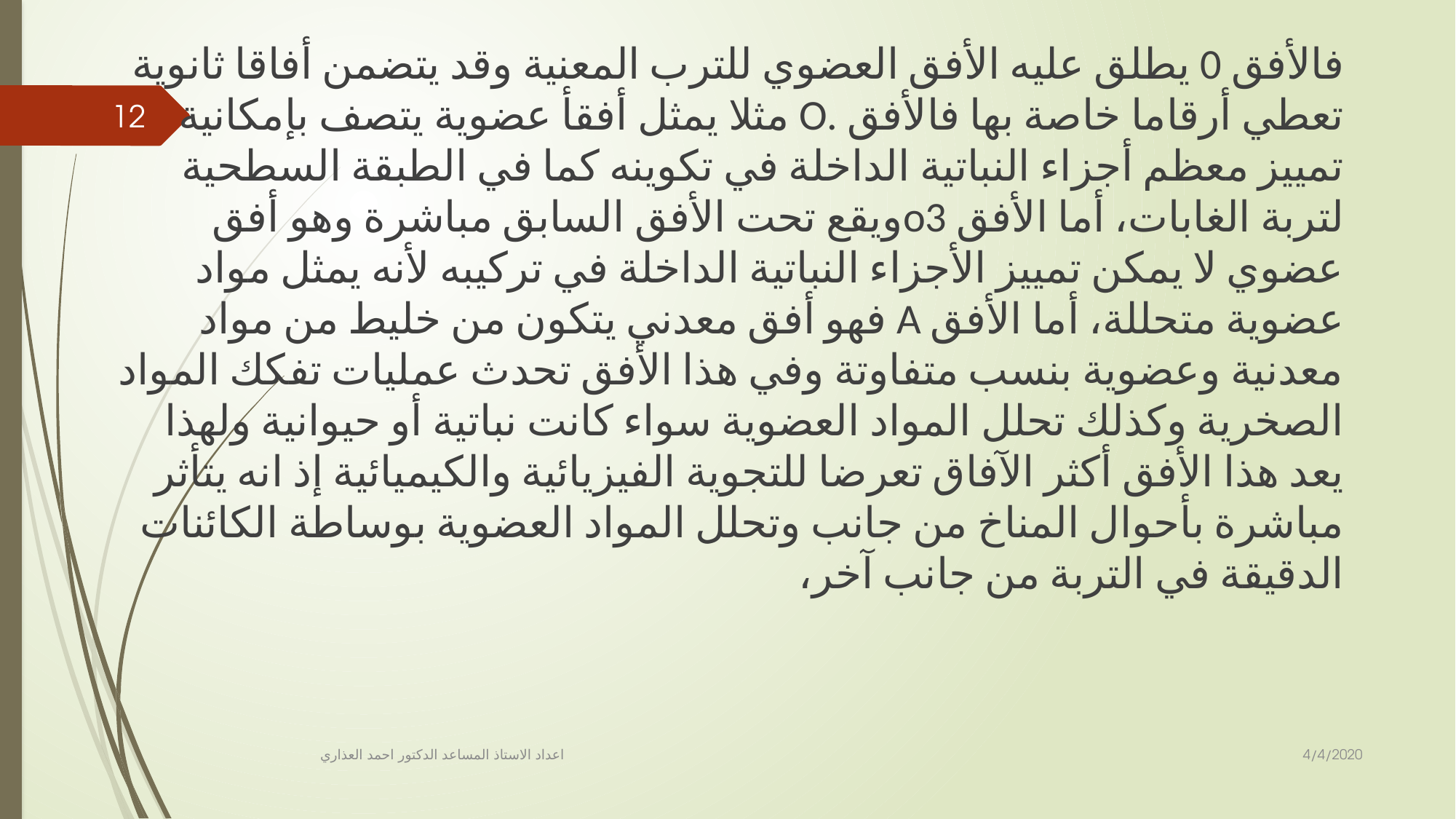

فالأفق 0 يطلق عليه الأفق العضوي للترب المعنية وقد يتضمن أفاقا ثانوية تعطي أرقاما خاصة بها فالأفق .O مثلا يمثل أفقأ عضوية يتصف بإمكانية تمييز معظم أجزاء النباتية الداخلة في تكوينه كما في الطبقة السطحية لتربة الغابات، أما الأفق o3ويقع تحت الأفق السابق مباشرة وهو أفق عضوي لا يمكن تمييز الأجزاء النباتية الداخلة في تركيبه لأنه يمثل مواد عضوية متحللة، أما الأفق A فهو أفق معدني يتكون من خليط من مواد معدنية وعضوية بنسب متفاوتة وفي هذا الأفق تحدث عمليات تفكك المواد الصخرية وكذلك تحلل المواد العضوية سواء كانت نباتية أو حيوانية ولهذا يعد هذا الأفق أكثر الآفاق تعرضا للتجوية الفيزيائية والكيميائية إذ انه يتأثر مباشرة بأحوال المناخ من جانب وتحلل المواد العضوية بوساطة الكائنات الدقيقة في التربة من جانب آخر،
12
4/4/2020
اعداد الاستاذ المساعد الدكتور احمد العذاري